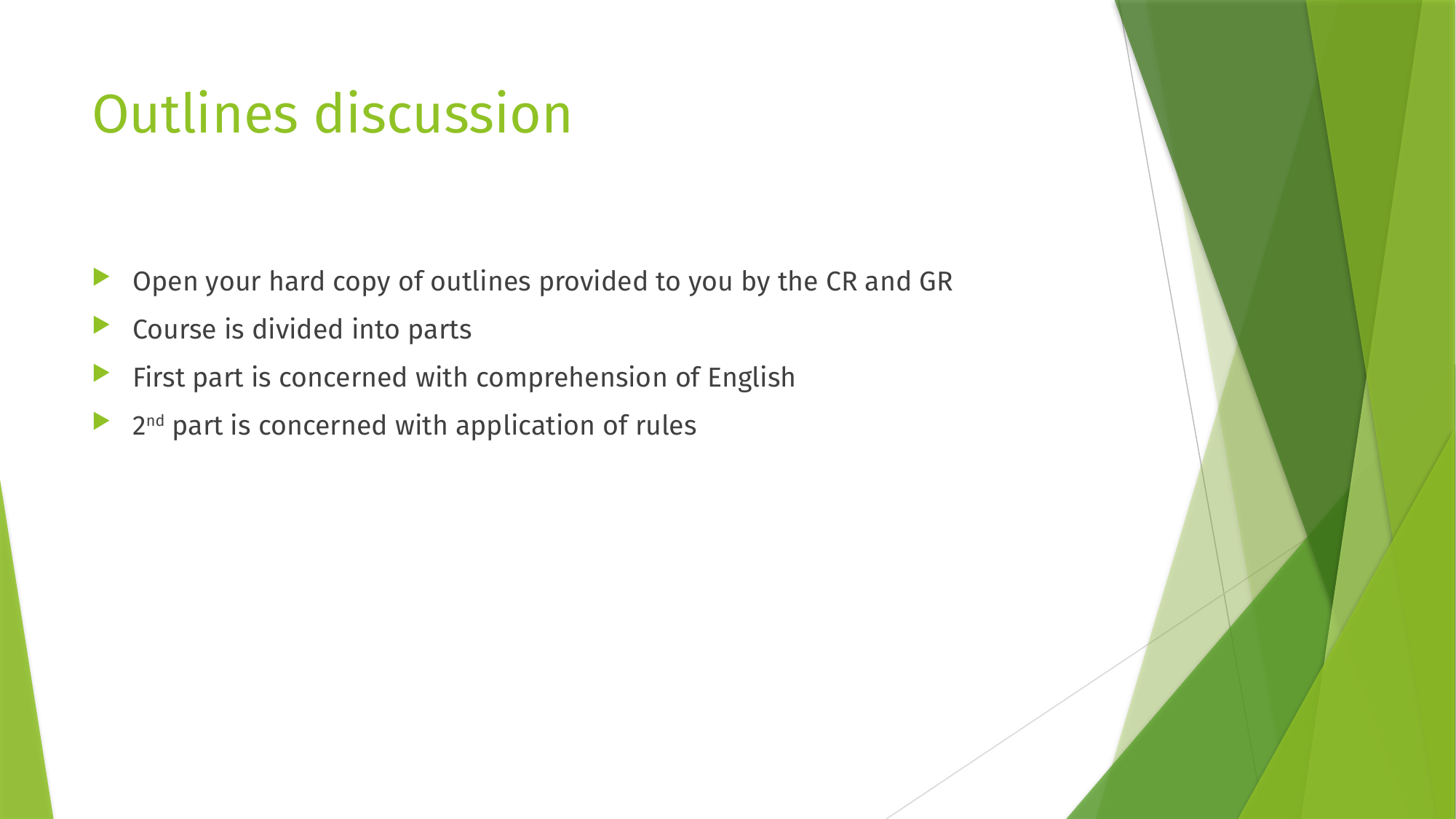

# Outlines discussion
Open your hard copy of outlines provided to you by the CR and GR
Course is divided into parts
First part is concerned with comprehension of English
2nd part is concerned with application of rules